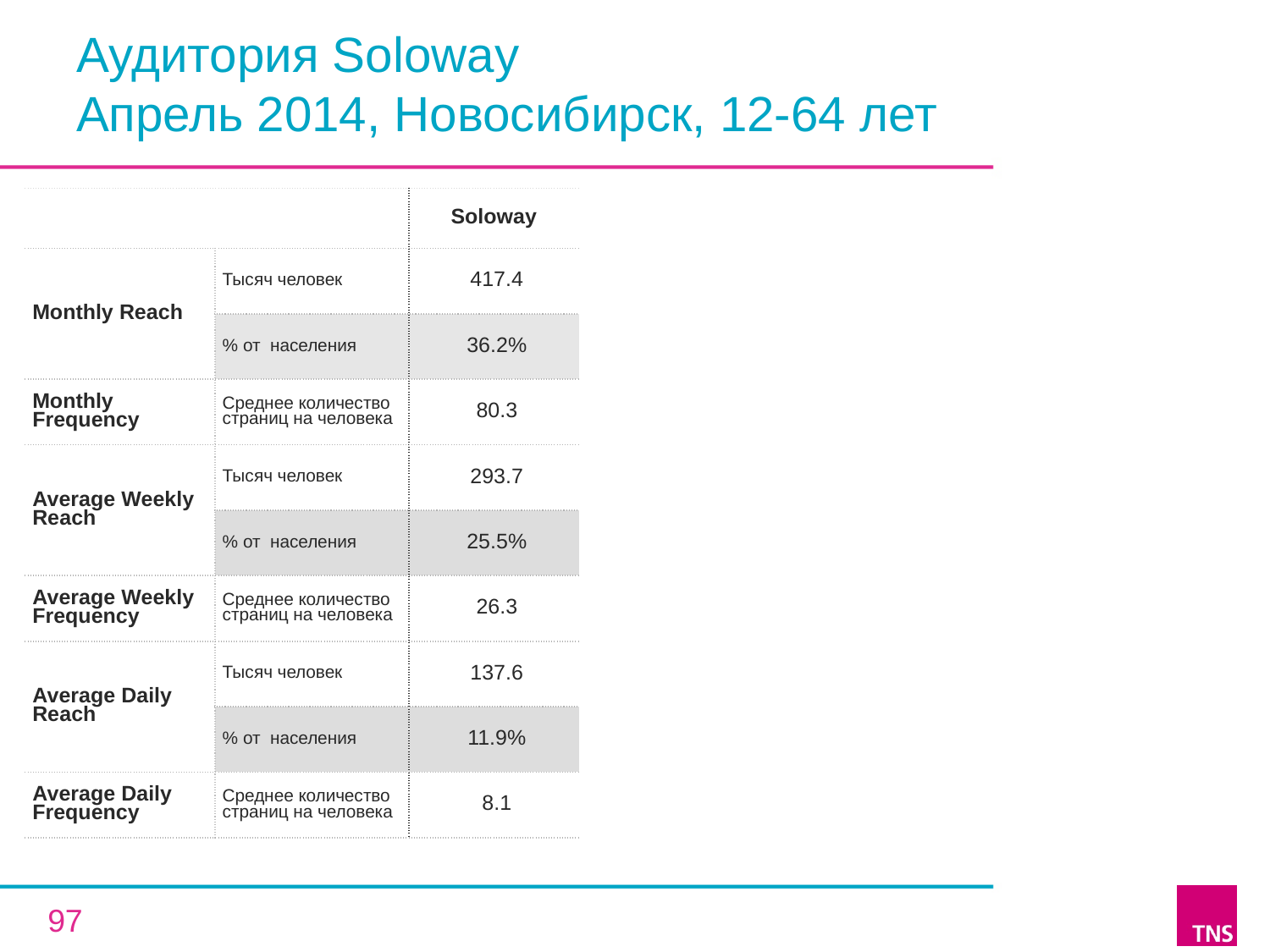

# Аудитория Soloway Апрель 2014, Новосибирск, 12-64 лет
|  |  | Soloway |
| --- | --- | --- |
| Monthly Reach | Тысяч человек | 417.4 |
|  | % от населения | 36.2% |
| Monthly Frequency | Среднее количество страниц на человека | 80.3 |
| Average Weekly Reach | Тысяч человек | 293.7 |
|  | % от населения | 25.5% |
| Average Weekly Frequency | Среднее количество страниц на человека | 26.3 |
| Average Daily Reach | Тысяч человек | 137.6 |
|  | % от населения | 11.9% |
| Average Daily Frequency | Среднее количество страниц на человека | 8.1 |

97